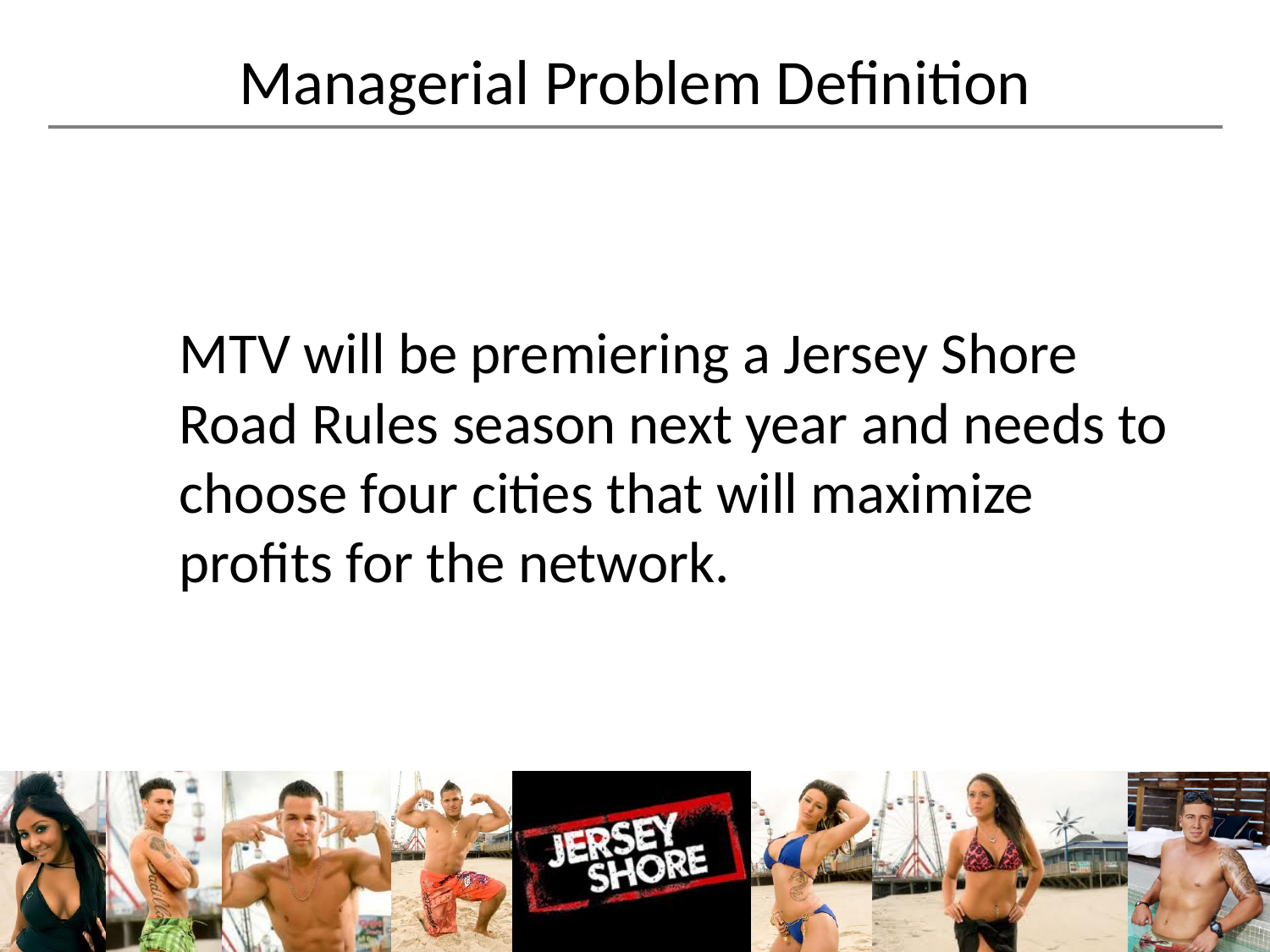

# Managerial Problem Definition

	MTV will be premiering a Jersey Shore Road Rules season next year and needs to choose four cities that will maximize profits for the network.